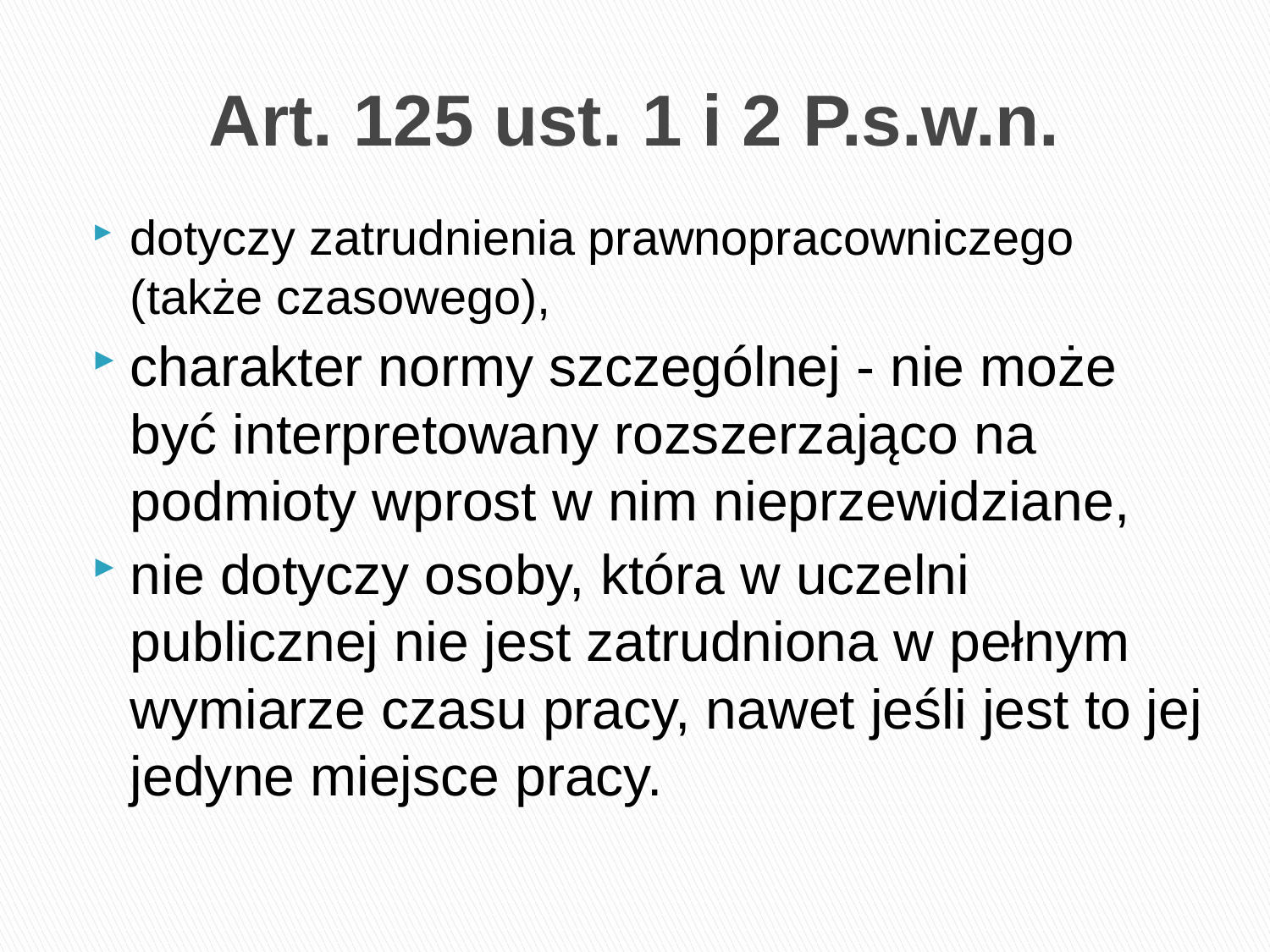

# Art. 125 ust. 1 i 2 P.s.w.n.
dotyczy zatrudnienia prawnopracowniczego (także czasowego),
charakter normy szczególnej - nie może być interpretowany rozszerzająco na podmioty wprost w nim nieprzewidziane,
nie dotyczy osoby, która w uczelni publicznej nie jest zatrudniona w pełnym wymiarze czasu pracy, nawet jeśli jest to jej jedyne miejsce pracy.